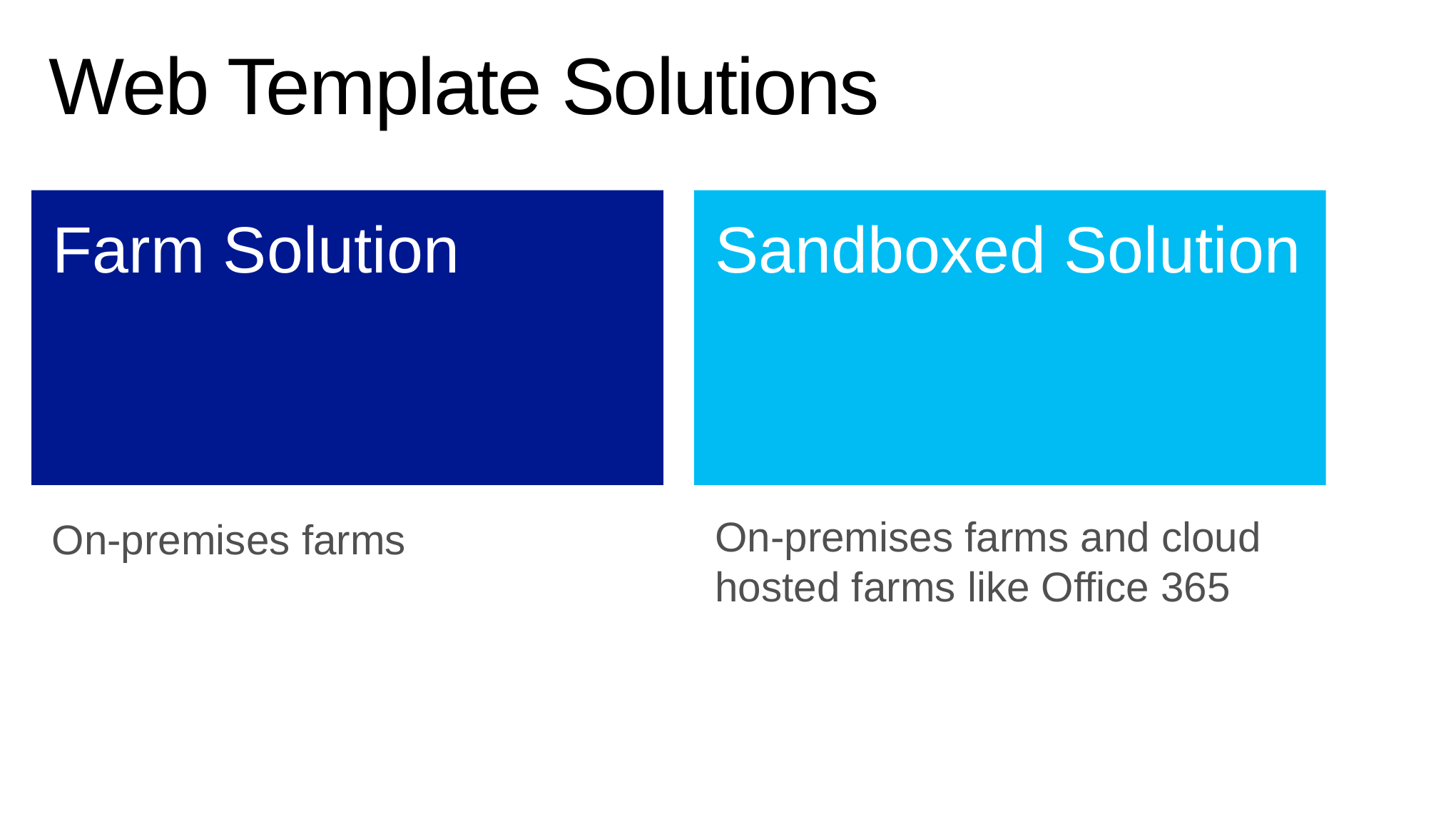

# Web Template Solutions
Farm Solution
Sandboxed Solution
On-premises farms and cloud hosted farms like Office 365
On-premises farms